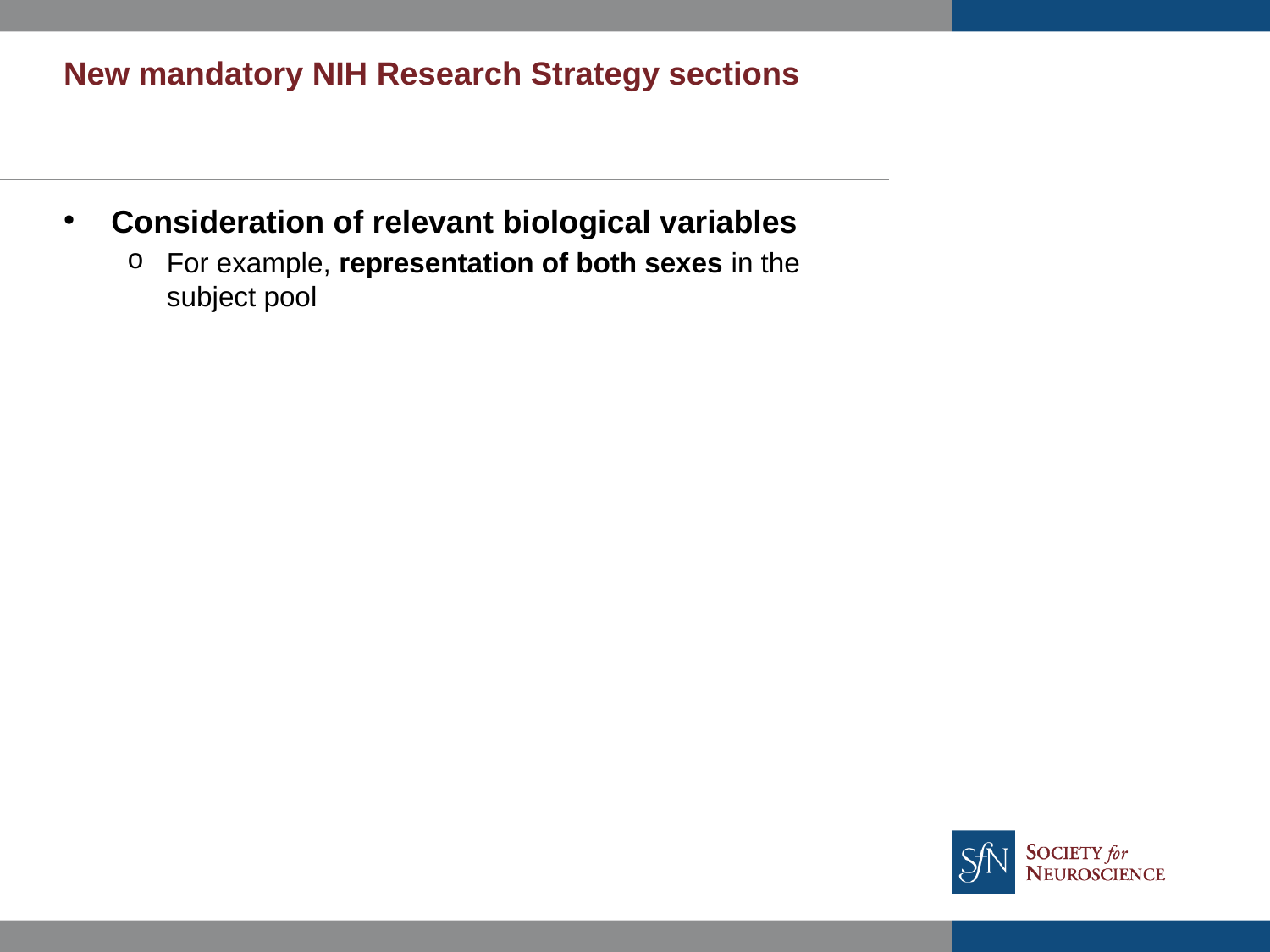

# New mandatory NIH Research Strategy sections
Consideration of relevant biological variables
For example, representation of both sexes in the subject pool